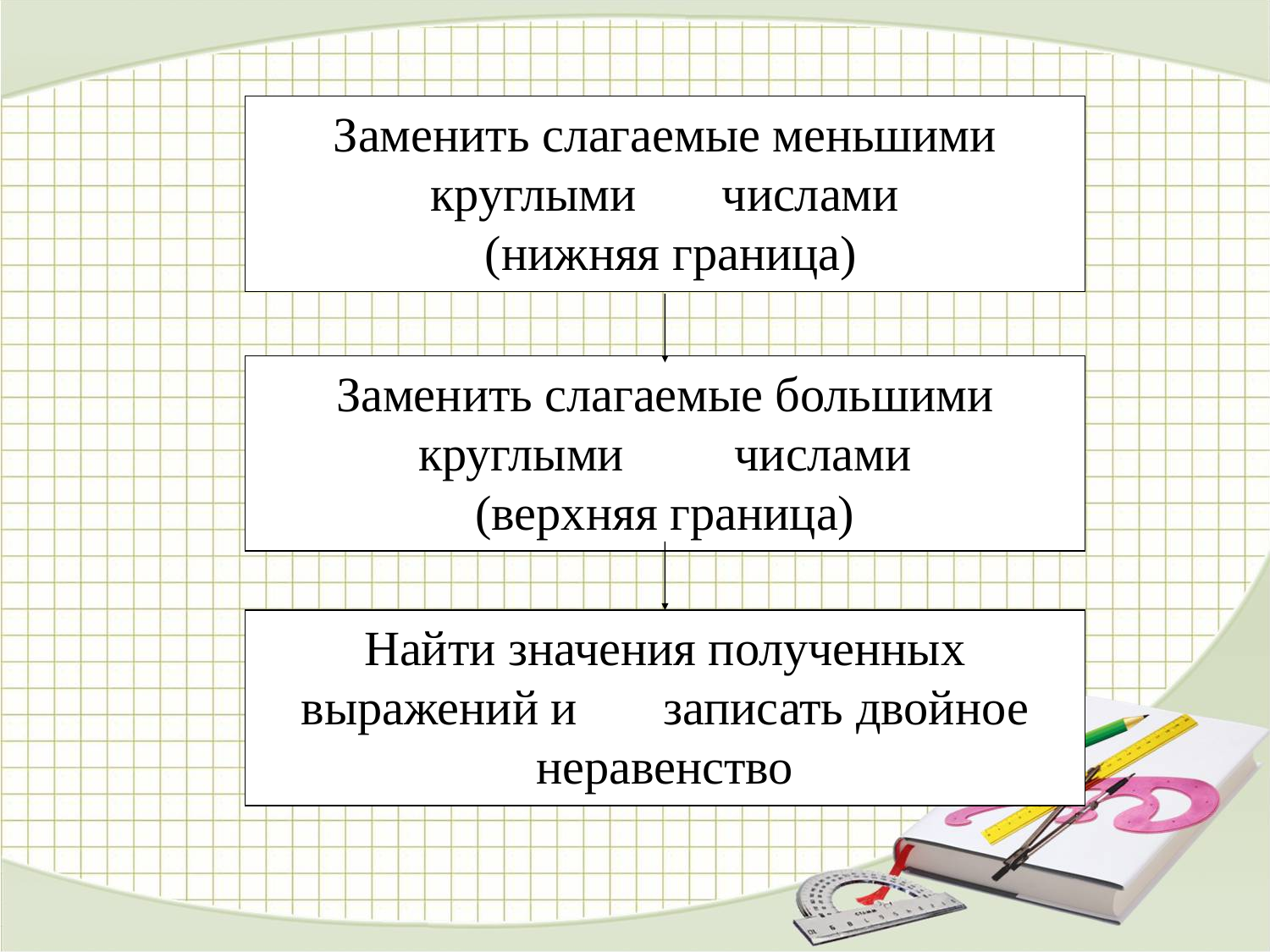

Заменить слагаемые меньшими круглыми       числами
 (нижняя граница)

Заменить слагаемые большими круглыми         числами
(верхняя граница)

Найти значения полученных выражений и       записать двойное неравенство